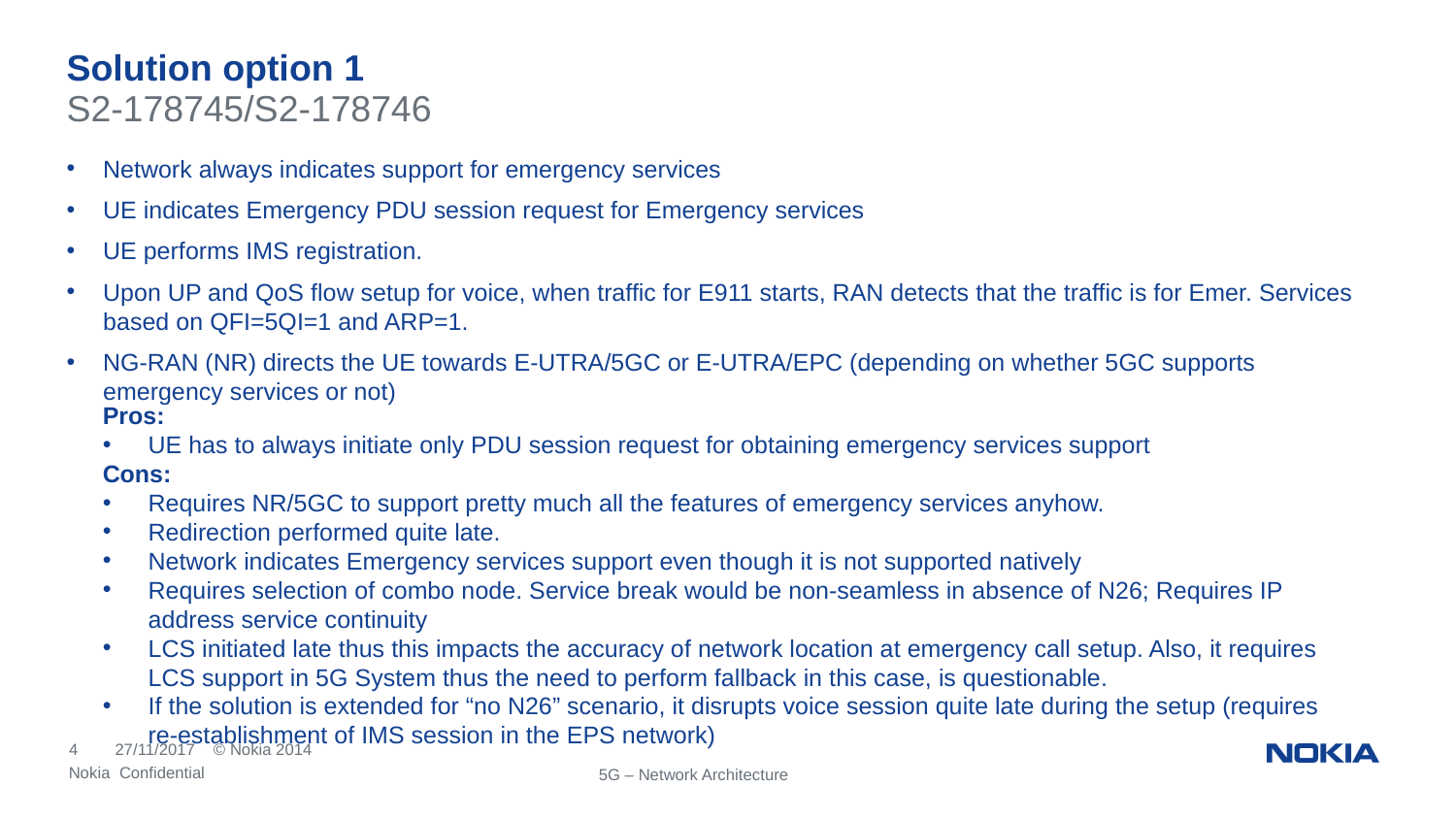

# Solution option 1
S2-178745/S2-178746
Network always indicates support for emergency services
UE indicates Emergency PDU session request for Emergency services
UE performs IMS registration.
Upon UP and QoS flow setup for voice, when traffic for E911 starts, RAN detects that the traffic is for Emer. Services based on QFI=5QI=1 and ARP=1.
NG-RAN (NR) directs the UE towards E-UTRA/5GC or E-UTRA/EPC (depending on whether 5GC supports emergency services or not)
Pros:
UE has to always initiate only PDU session request for obtaining emergency services support
Cons:
Requires NR/5GC to support pretty much all the features of emergency services anyhow.
Redirection performed quite late.
Network indicates Emergency services support even though it is not supported natively
Requires selection of combo node. Service break would be non-seamless in absence of N26; Requires IP address service continuity
LCS initiated late thus this impacts the accuracy of network location at emergency call setup. Also, it requires LCS support in 5G System thus the need to perform fallback in this case, is questionable.
If the solution is extended for “no N26” scenario, it disrupts voice session quite late during the setup (requires re-establishment of IMS session in the EPS network)